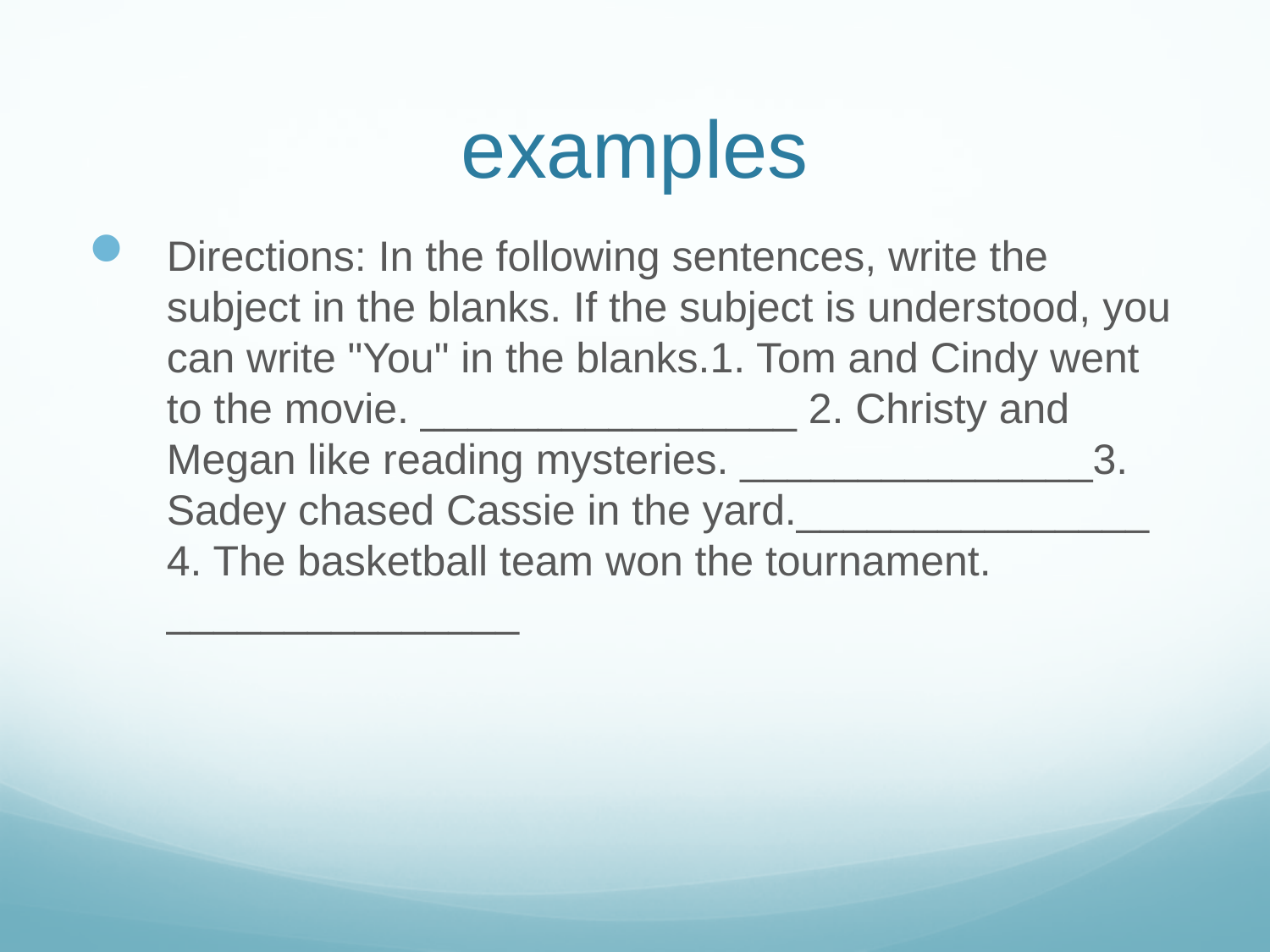

# examples
Directions: In the following sentences, write the subject in the blanks. If the subject is understood, you can write "You" in the blanks.  1. Tom and Cindy went to the movie.   ________________   2. Christy and Megan like reading mysteries.   _______________  3. Sadey chased Cassie in the yard.  _______________    4. The basketball team won the tournament.  _______________